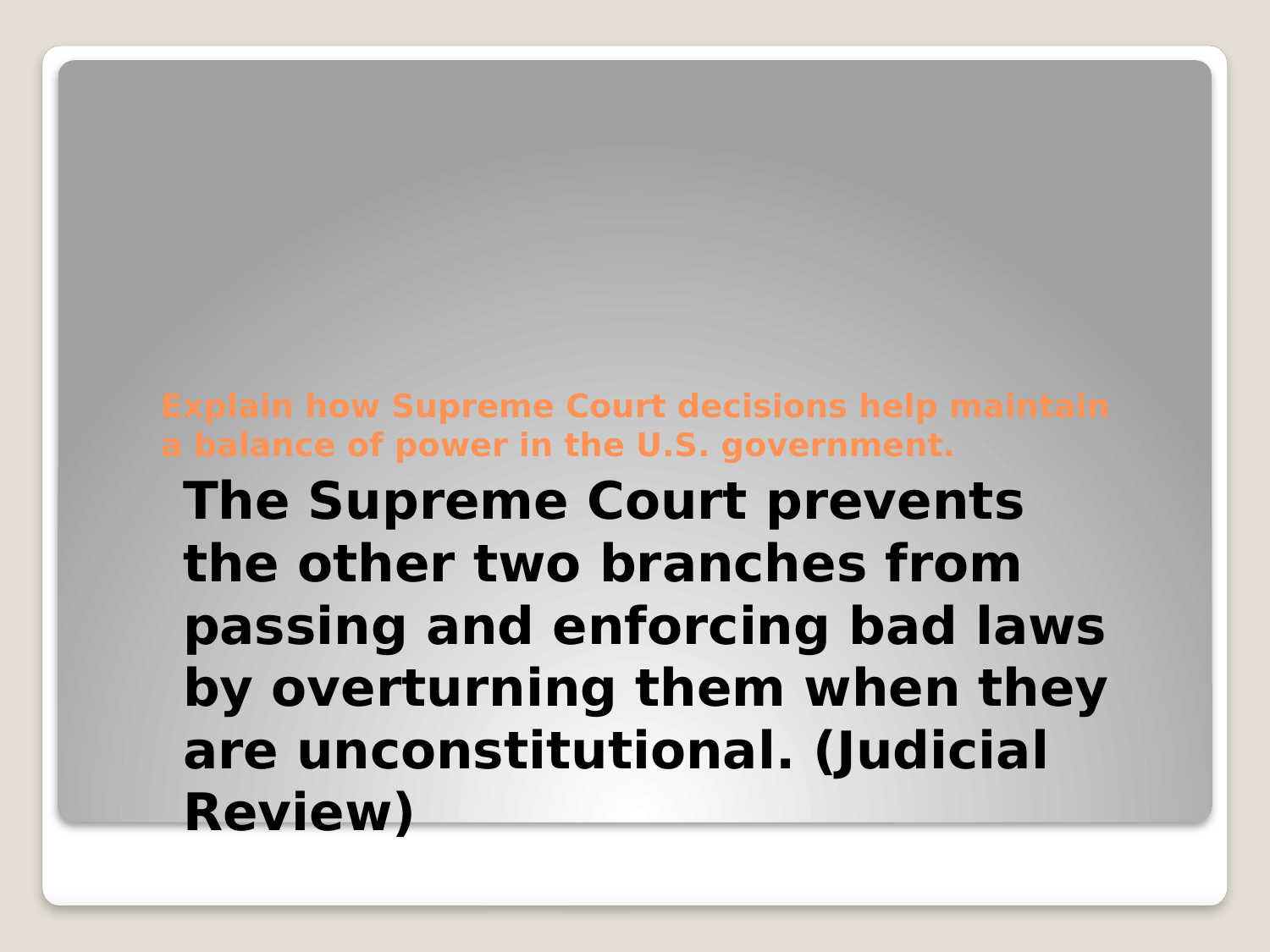

# Explain how Supreme Court decisions help maintain a balance of power in the U.S. government.
The Supreme Court prevents the other two branches from passing and enforcing bad laws by overturning them when they are unconstitutional. (Judicial Review)